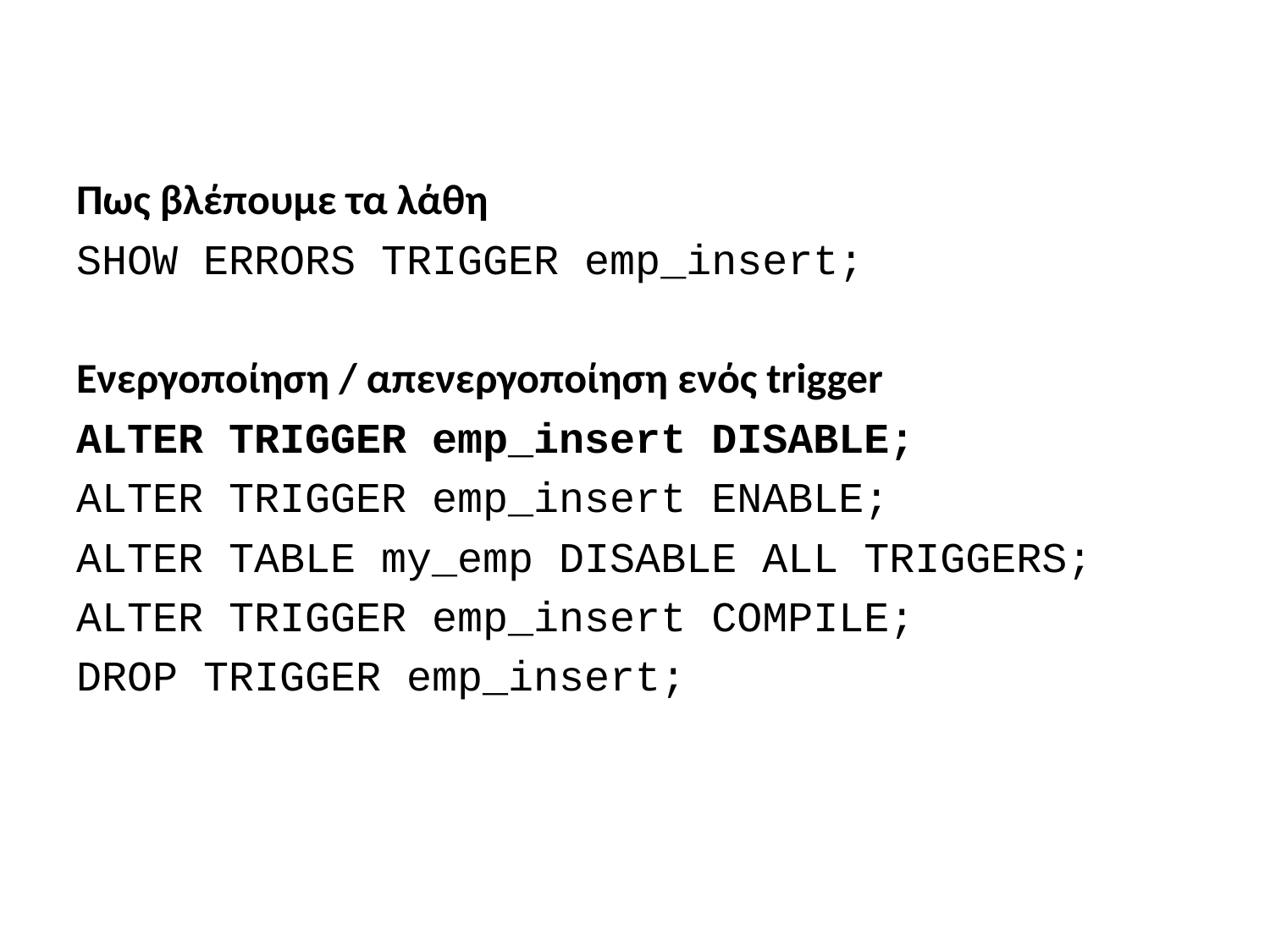

#
Πως βλέπουμε τα λάθη
SHOW ERRORS TRIGGER emp_insert;

Ενεργοποίηση / απενεργοποίηση ενός trigger
ALTER TRIGGER emp_insert DISABLE;
ALTER TRIGGER emp_insert ENABLE;
ALTER TABLE my_emp DISABLE ALL TRIGGERS;
ALTER TRIGGER emp_insert COMPILE;
DROP TRIGGER emp_insert;